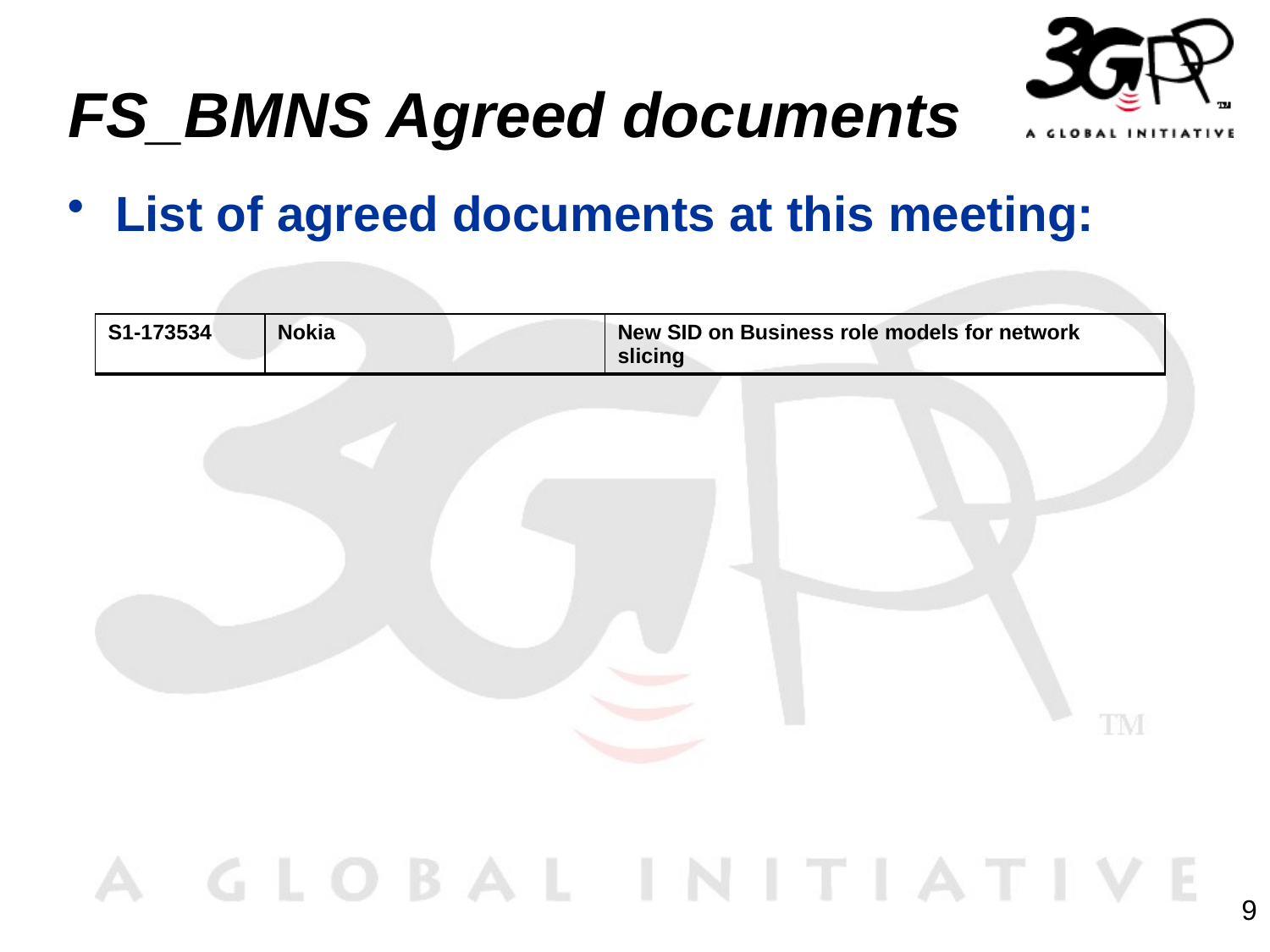

# FS_BMNS Agreed documents
List of agreed documents at this meeting:

| S1-173534 | Nokia | New SID on Business role models for network slicing |
| --- | --- | --- |
9